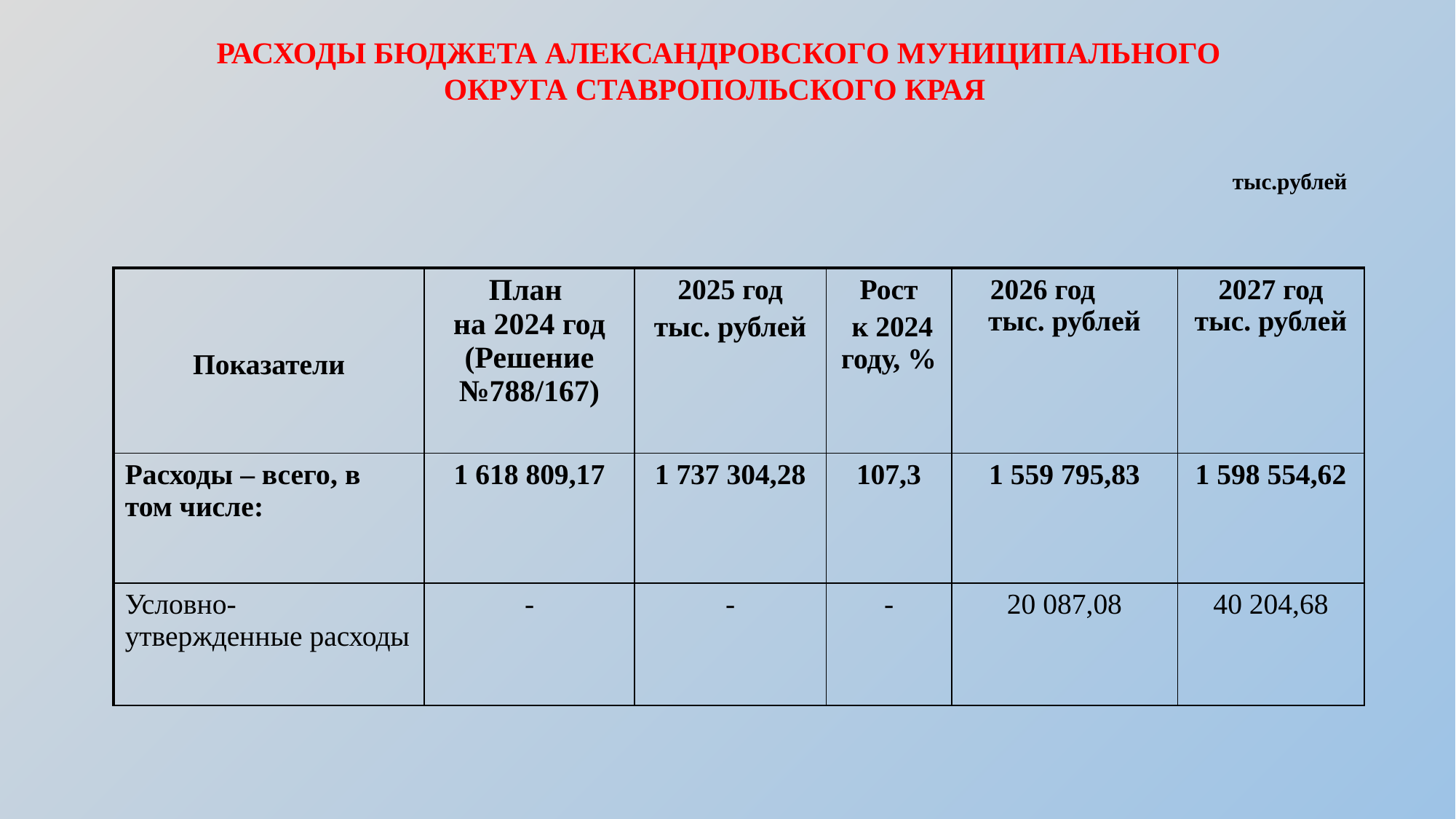

РАСХОДЫ БЮДЖЕТА АЛЕКСАНДРОВСКОГО МУНИЦИПАЛЬНОГО ОКРУГА СТАВРОПОЛЬСКОГО КРАЯ
тыс.рублей
| Показатели | План на 2024 год (Решение №788/167) | 2025 год тыс. рублей | Рост к 2024 году, % | 2026 год тыс. рублей | 2027 год тыс. рублей |
| --- | --- | --- | --- | --- | --- |
| Расходы – всего, в том числе: | 1 618 809,17 | 1 737 304,28 | 107,3 | 1 559 795,83 | 1 598 554,62 |
| Условно-утвержденные расходы | - | - | - | 20 087,08 | 40 204,68 |